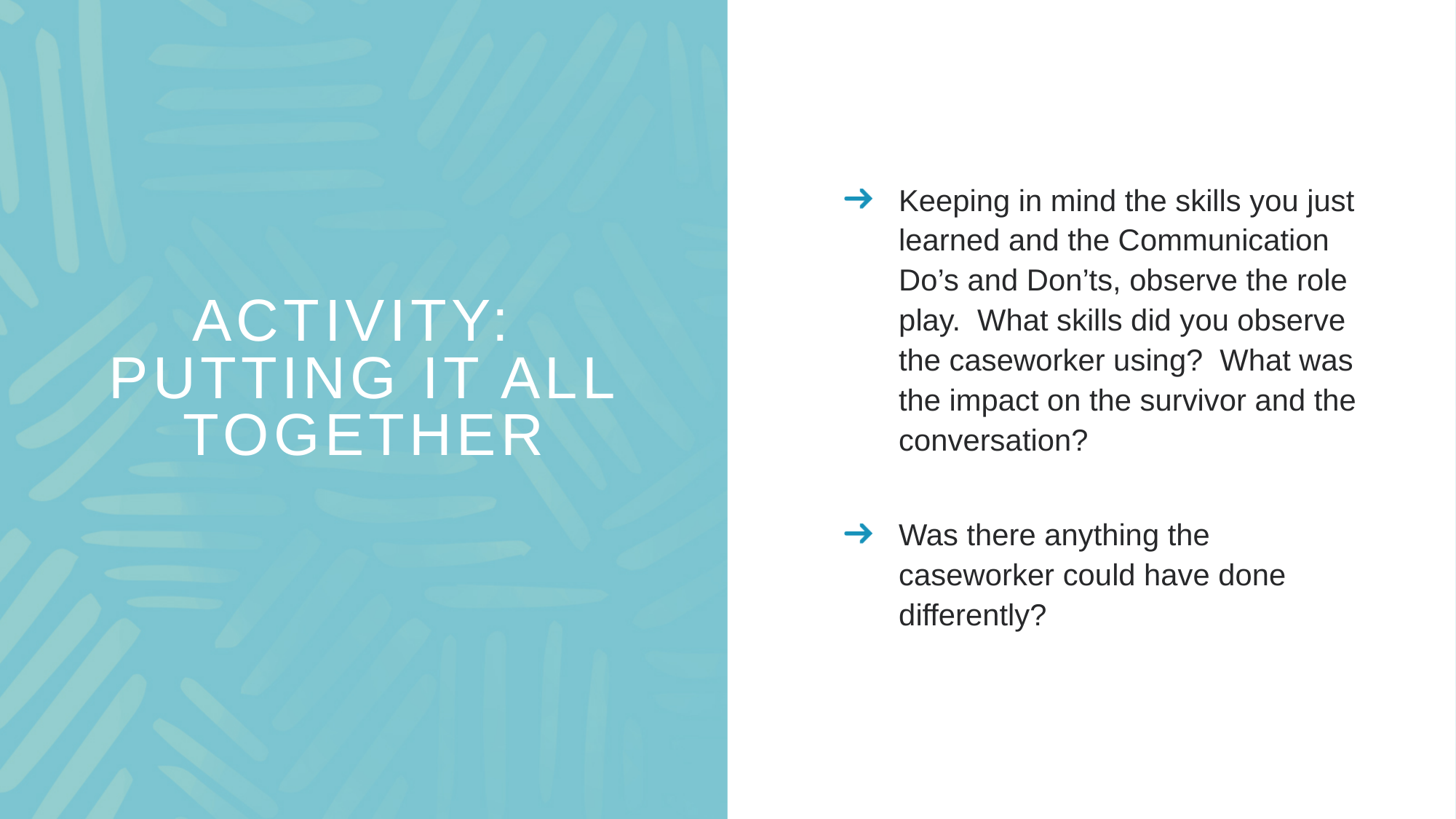

Keeping in mind the skills you just learned and the Communication Do’s and Don’ts, observe the role play.  What skills did you observe the caseworker using?  What was the impact on the survivor and the conversation?
Was there anything the caseworker could have done differently?
# ACTIVITY: PUTTING IT ALL TOGETHER